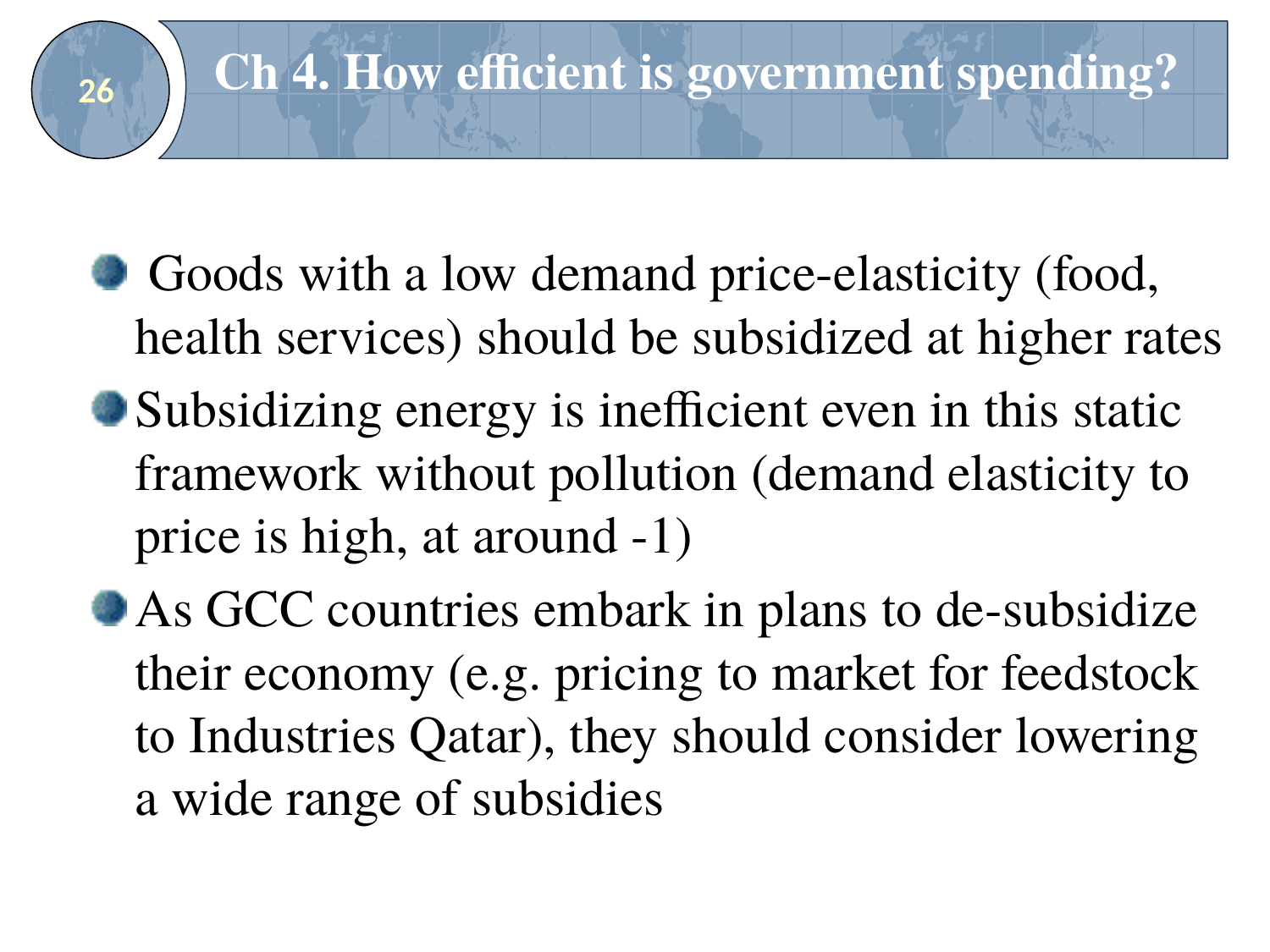

# Ch 4. How efficient is government spending?
26

 Goods with a low demand price-elasticity (food, health services) should be subsidized at higher rates
Subsidizing energy is inefficient even in this static framework without pollution (demand elasticity to price is high, at around -1)
As GCC countries embark in plans to de-subsidize their economy (e.g. pricing to market for feedstock to Industries Qatar), they should consider lowering a wide range of subsidies